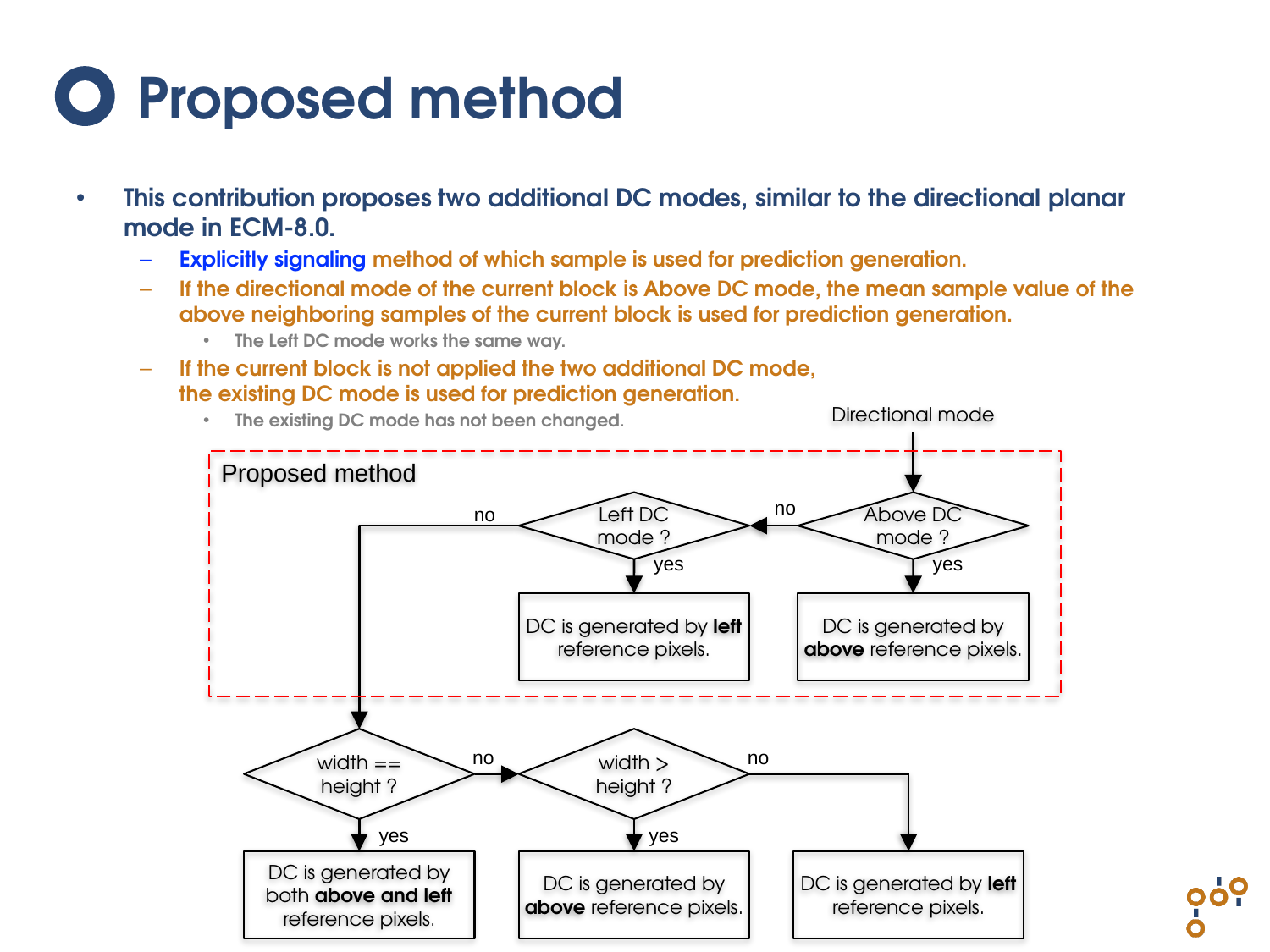

# Proposed method
This contribution proposes two additional DC modes, similar to the directional planar mode in ECM-8.0.
Explicitly signaling method of which sample is used for prediction generation.
If the directional mode of the current block is Above DC mode, the mean sample value of the above neighboring samples of the current block is used for prediction generation.
The Left DC mode works the same way.
If the current block is not applied the two additional DC mode,
the existing DC mode is used for prediction generation.
The existing DC mode has not been changed.

Directional mode
Proposed method
no
Left DC mode ?
Above DC mode ?
no
yes
yes
DC is generated by left reference pixels.
DC is generated by above reference pixels.
width == height ?
width > height ?
no
no
yes
yes
DC is generated by both above and left reference pixels.
DC is generated by above reference pixels.
DC is generated by left reference pixels.